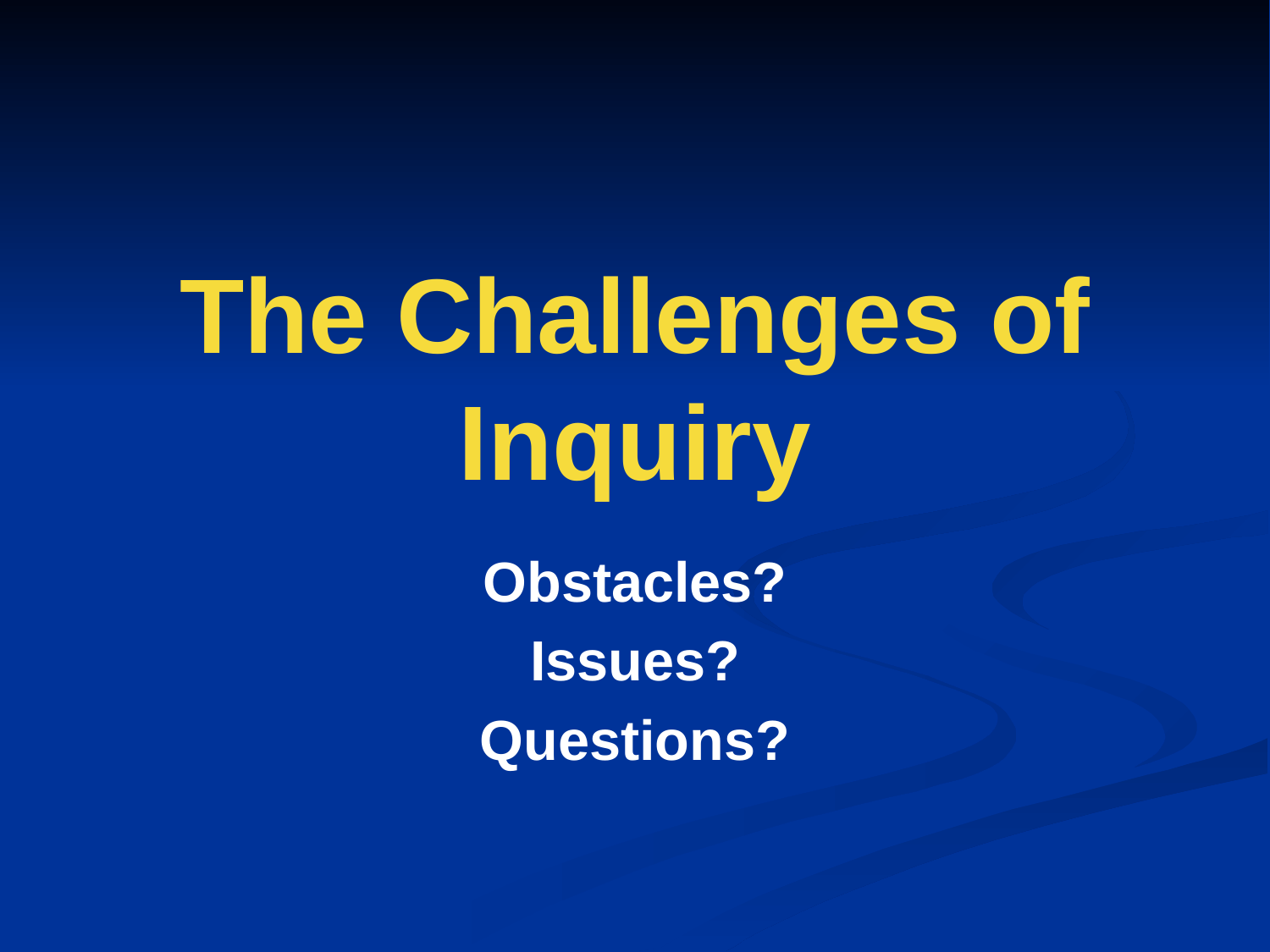

# The Challenges of Inquiry
Obstacles?
Issues?
Questions?